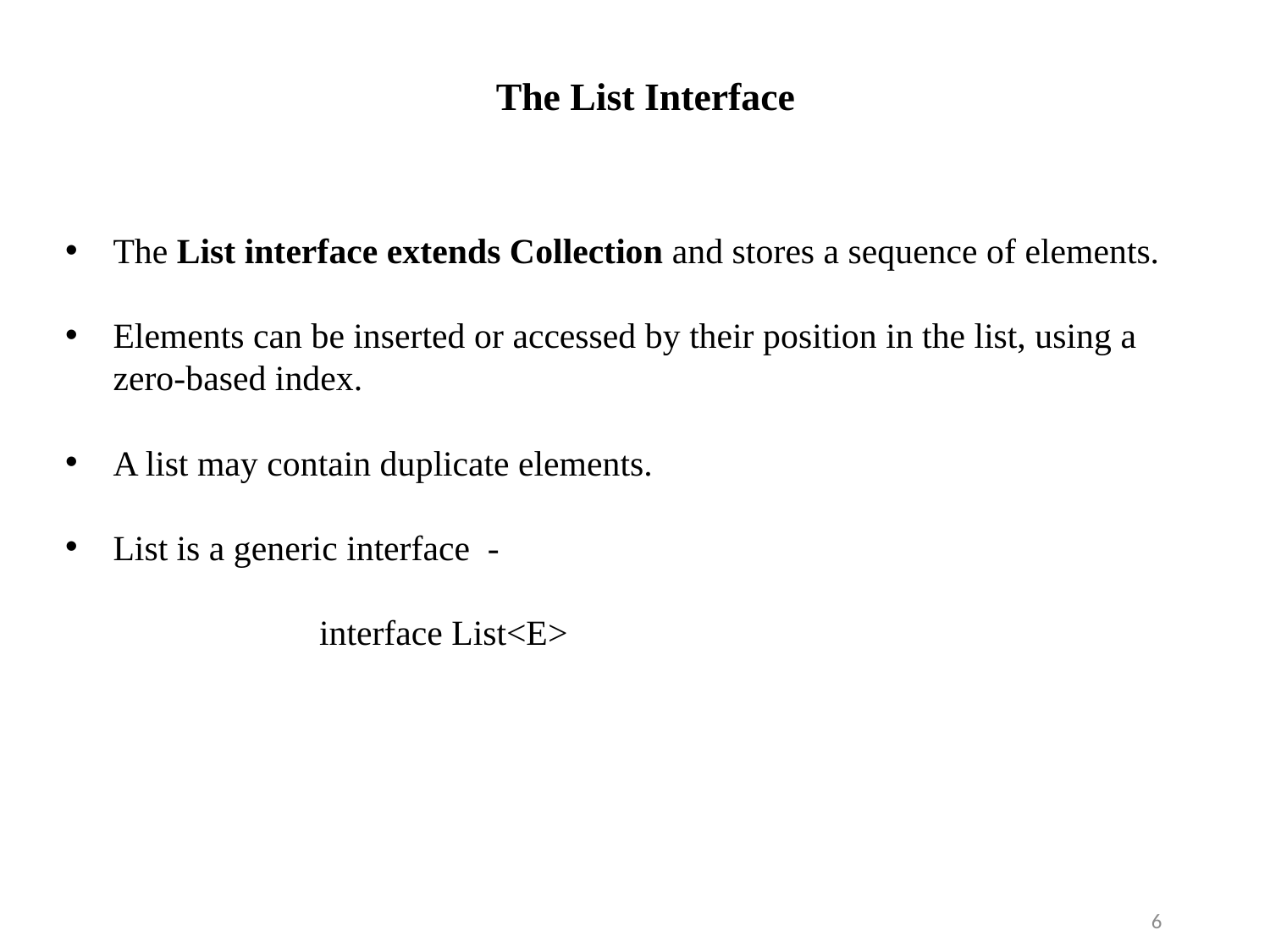

# The List Interface

The List interface extends Collection and stores a sequence of elements.

Elements can be inserted or accessed by their position in the list, using a zero-based index.

A list may contain duplicate elements.

List is a generic interface  -

		interface List<E>

6